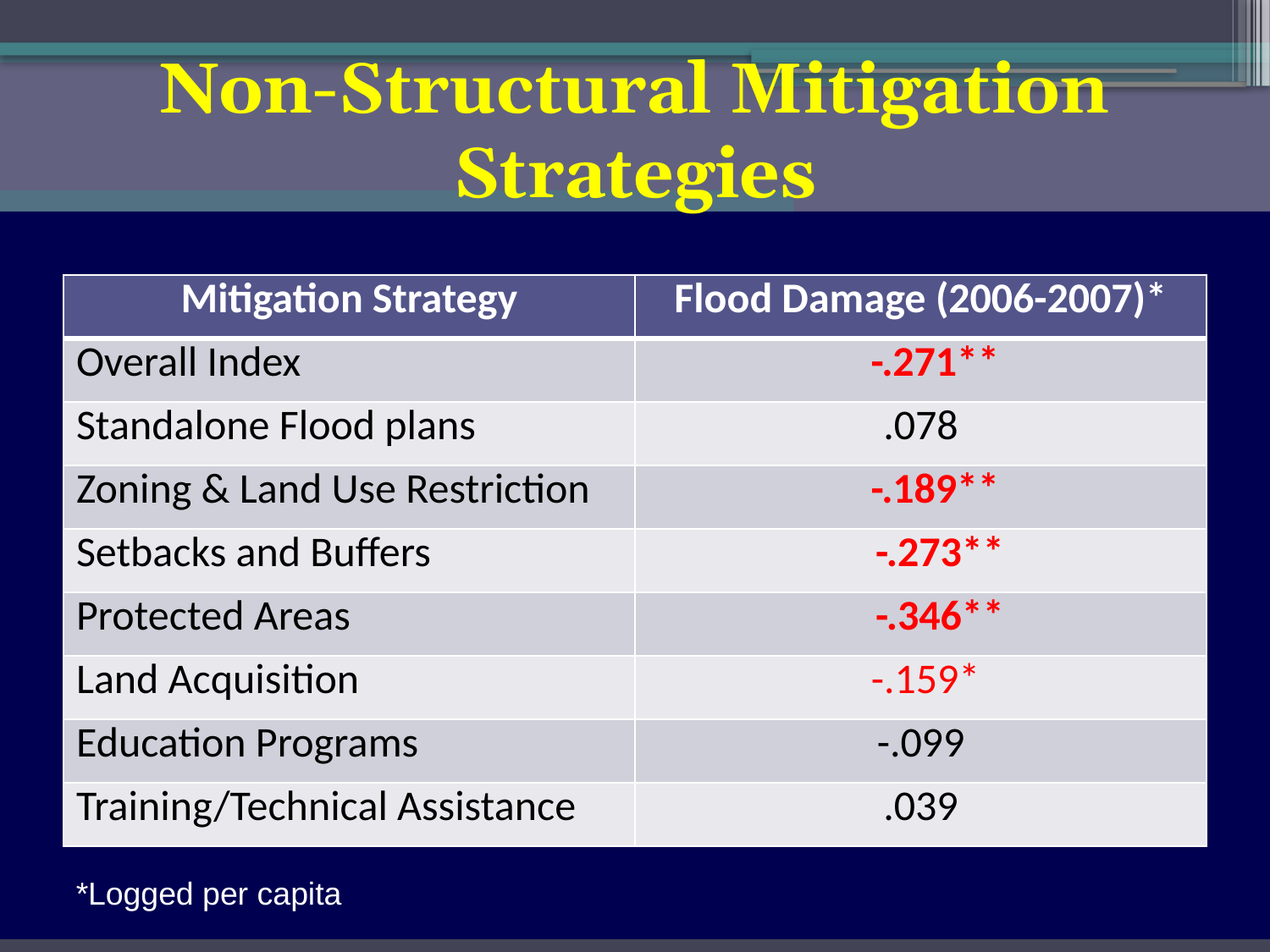

# Non-Structural Mitigation Strategies
| Mitigation Strategy | Flood Damage (2006-2007)\* |
| --- | --- |
| Overall Index | -.271\*\* |
| Standalone Flood plans | .078 |
| Zoning & Land Use Restriction | -.189\*\* |
| Setbacks and Buffers | -.273\*\* |
| Protected Areas | -.346\*\* |
| Land Acquisition | -.159\* |
| Education Programs | -.099 |
| Training/Technical Assistance | .039 |
*Logged per capita